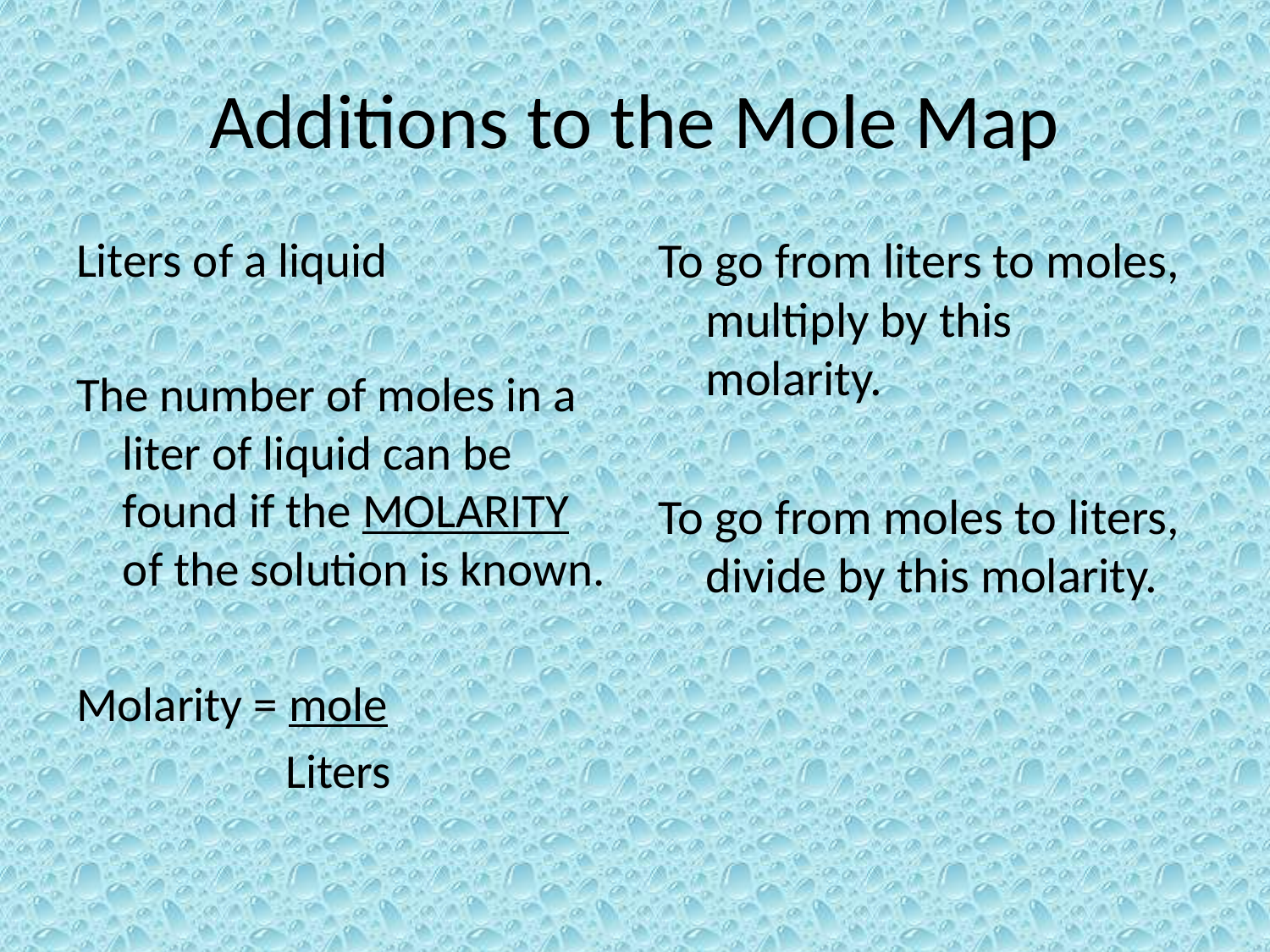

# Additions to the Mole Map
Liters of a liquid

The number of moles in a liter of liquid can be found if the MOLARITY  of the solution is known.

Molarity = mole
                   Liters
To go from liters to moles, multiply by this molarity.

To go from moles to liters, divide by this molarity.